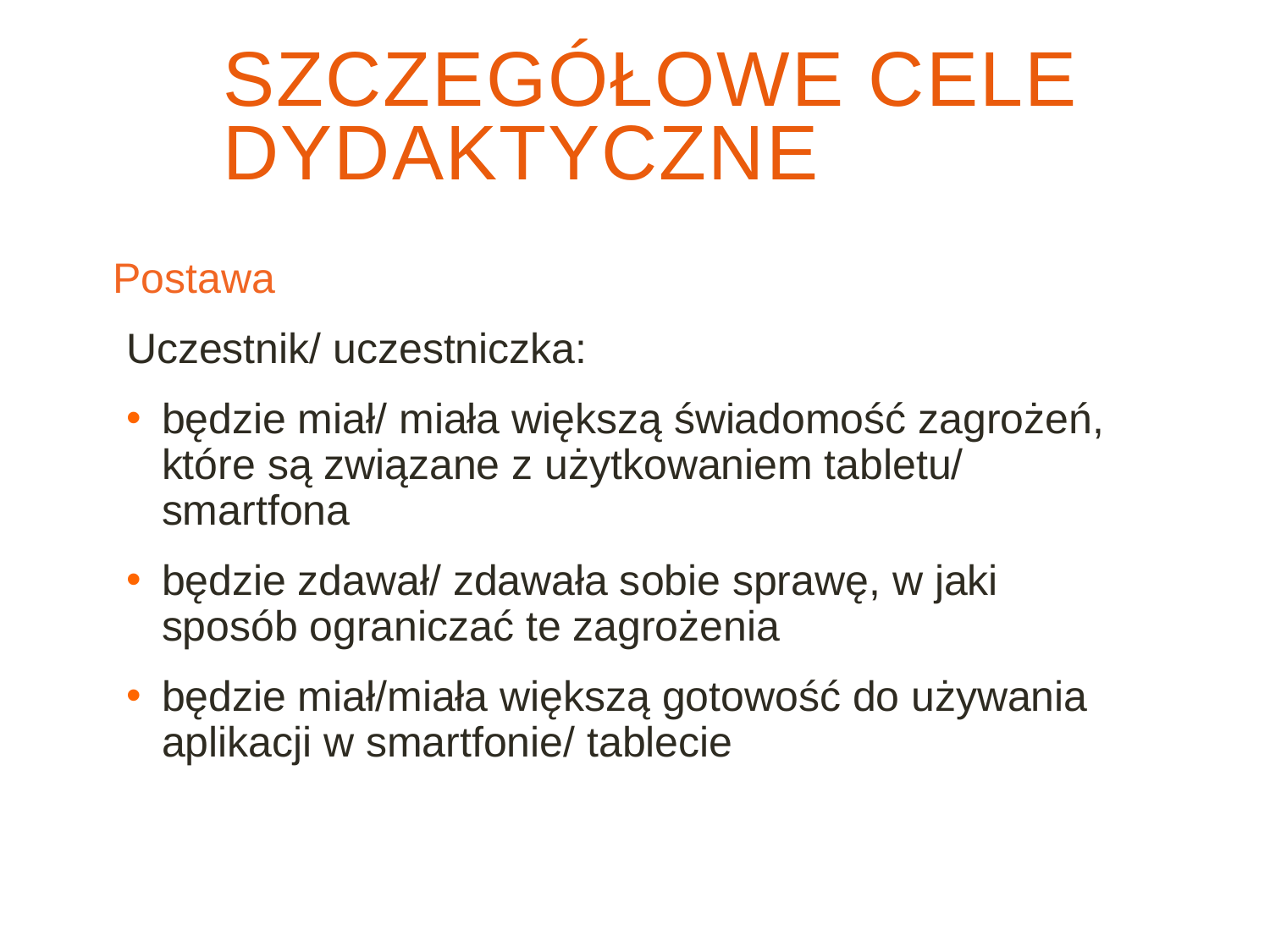

# SZCZEGÓŁOWE CELE dydaktyczne
Postawa
Uczestnik/ uczestniczka:
będzie miał/ miała większą świadomość zagrożeń, które są związane z użytkowaniem tabletu/ smartfona
będzie zdawał/ zdawała sobie sprawę, w jaki sposób ograniczać te zagrożenia
będzie miał/miała większą gotowość do używania aplikacji w smartfonie/ tablecie